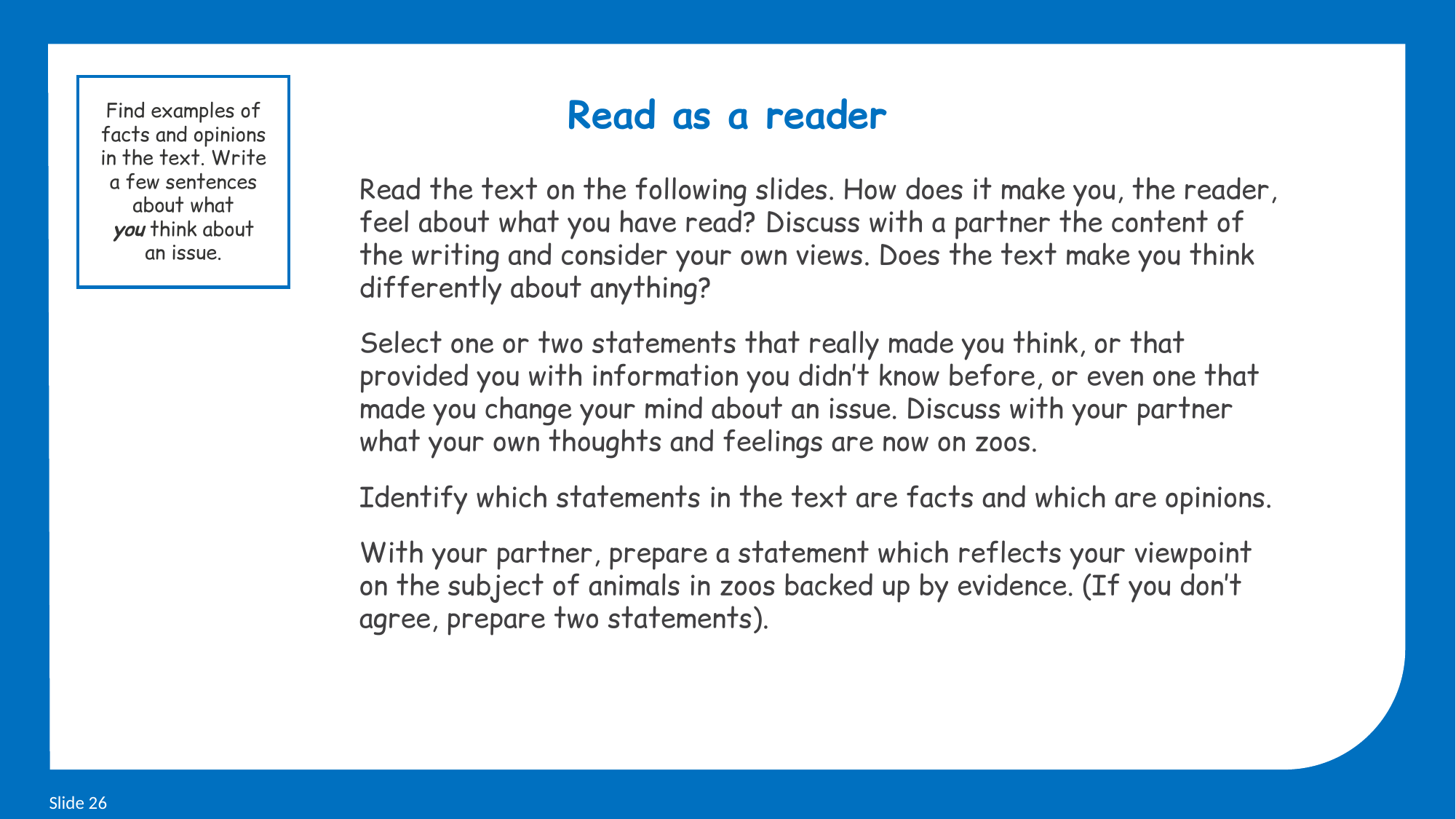

Read as a reader
Find examples of facts and opinions
in the text. Write
a few sentences about what
you think about
an issue.
Read the text on the following slides. How does it make you, the reader, feel about what you have read? Discuss with a partner the content of the writing and consider your own views. Does the text make you think differently about anything?
Select one or two statements that really made you think, or that provided you with information you didn’t know before, or even one that made you change your mind about an issue. Discuss with your partner what your own thoughts and feelings are now on zoos.
Identify which statements in the text are facts and which are opinions.
With your partner, prepare a statement which reflects your viewpoint on the subject of animals in zoos backed up by evidence. (If you don’t agree, prepare two statements).
Slide 26